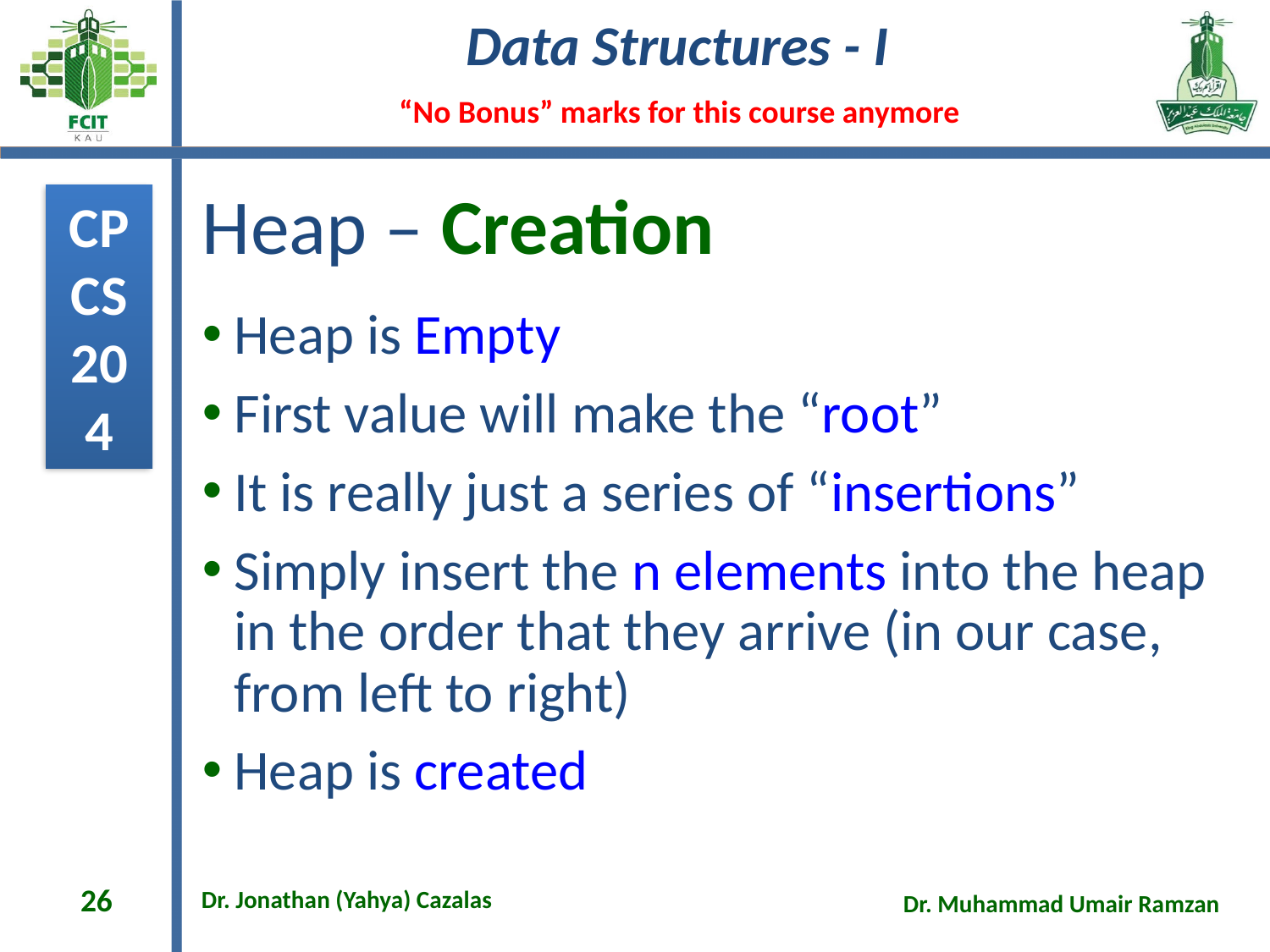

# Heap – Creation
Heap is Empty
First value will make the “root”
It is really just a series of “insertions”
Simply insert the n elements into the heap in the order that they arrive (in our case, from left to right)
Heap is created
26